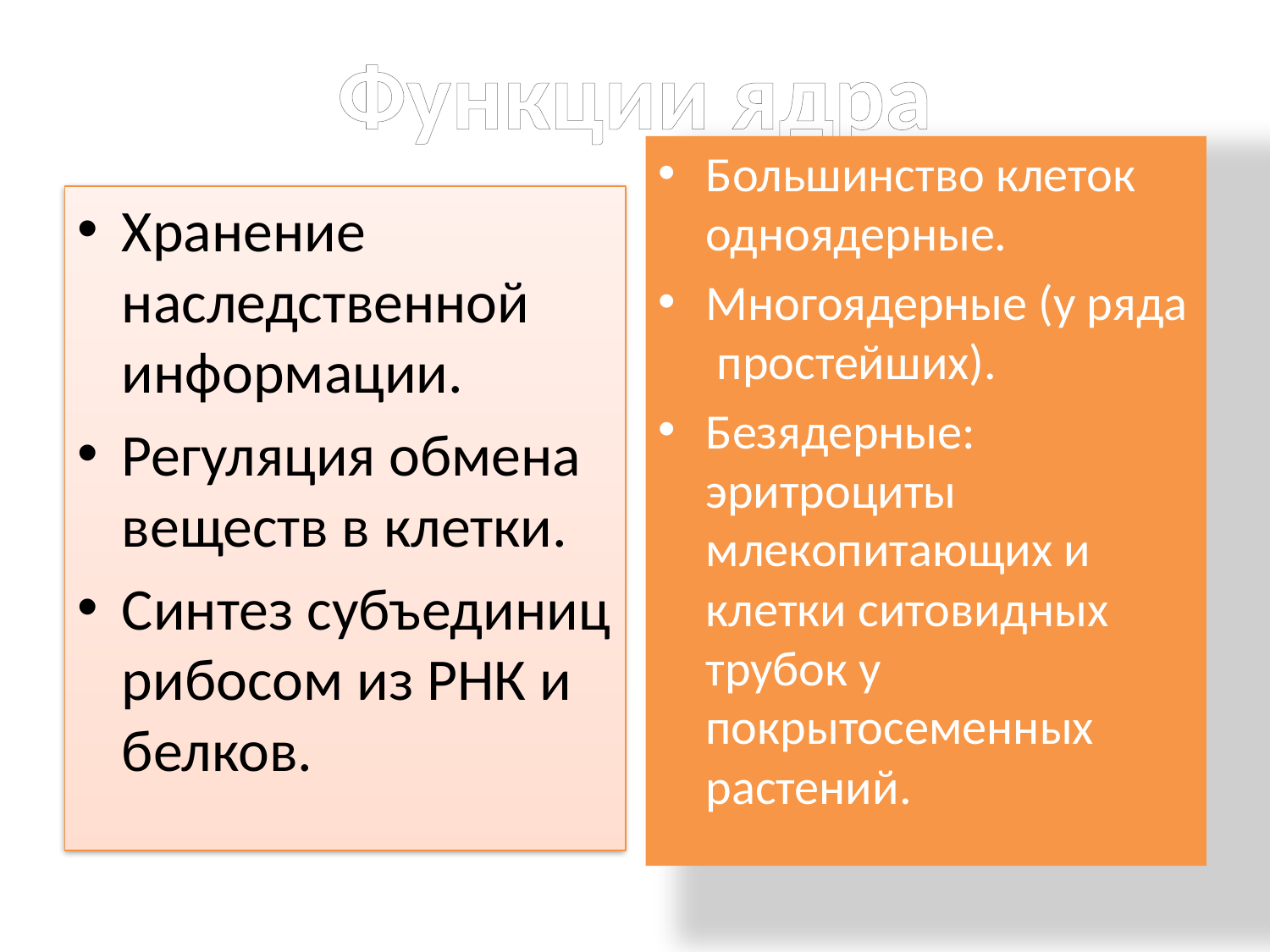

# Функции ядра
Большинство клеток одноядерные.
Многоядерные (у ряда  простейших).
Безядерные: эритроциты млекопитающих и клетки ситовидных трубок у покрытосеменных растений.
Хранение наследственной информации.
Регуляция обмена веществ в клетки.
Синтез субъединиц рибосом из РНК и белков.